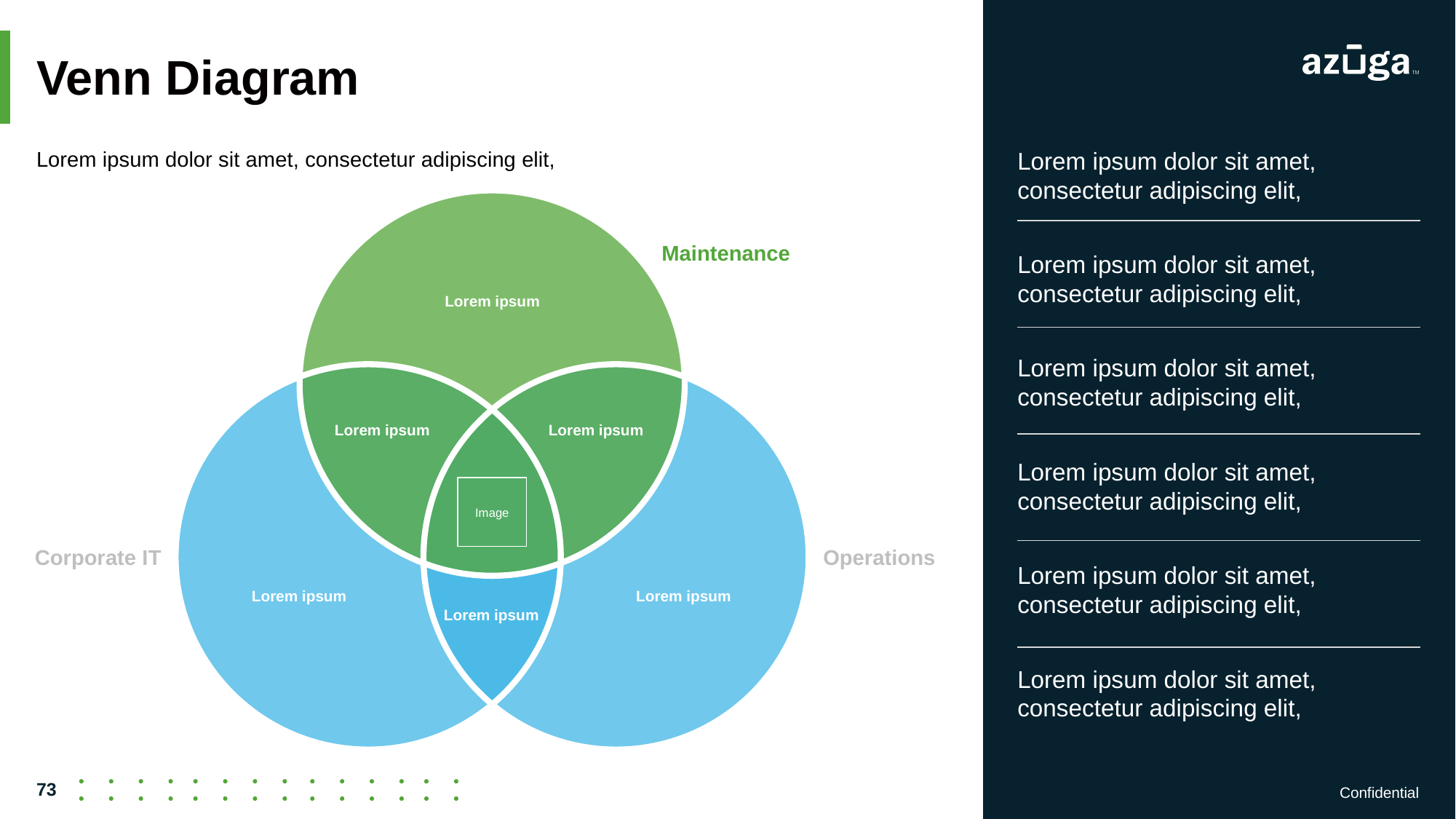

# Venn Diagram
Lorem ipsum dolor sit amet, consectetur adipiscing elit,
Lorem ipsum dolor sit amet, consectetur adipiscing elit,
Lorem ipsum dolor sit amet, consectetur adipiscing elit,
Lorem ipsum dolor sit amet, consectetur adipiscing elit,
Lorem ipsum dolor sit amet, consectetur adipiscing elit,
Lorem ipsum dolor sit amet, consectetur adipiscing elit,
Lorem ipsum dolor sit amet, consectetur adipiscing elit,
Maintenance
Lorem ipsum
Lorem ipsum
Lorem ipsum
Image
Corporate IT
Operations
Lorem ipsum
Lorem ipsum
Lorem ipsum
Confidential